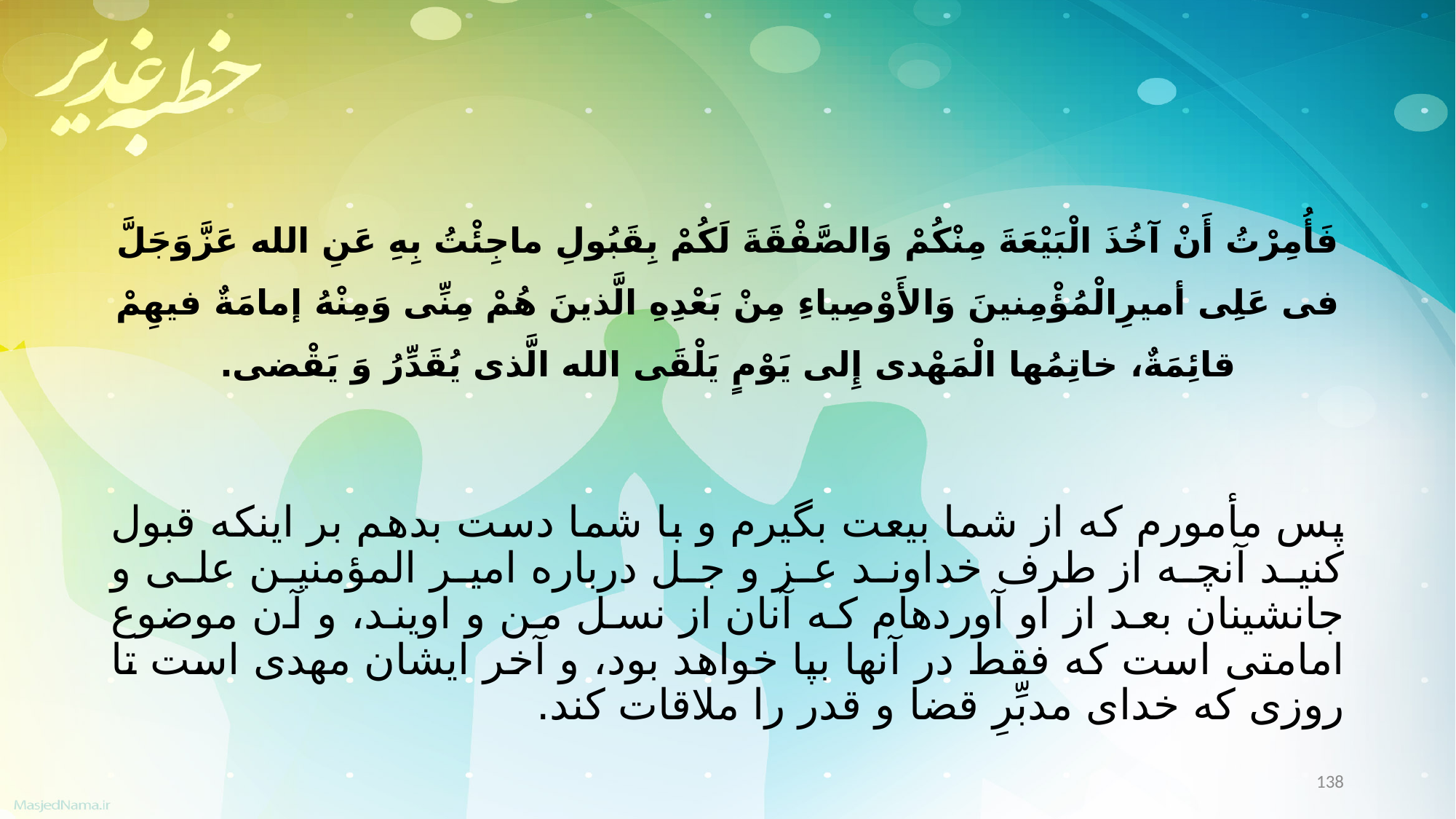

فَأُمِرْتُ أَنْ آخُذَ الْبَیْعَةَ مِنْکُمْ وَالصَّفْقَةَ لَکُمْ بِقَبُولِ ماجِئْتُ بِهِ عَنِ الله عَزَّوَجَلَّ فی عَلِی أمیرِالْمُؤْمِنینَ وَالأَوْصِیاءِ مِنْ بَعْدِهِ الَّذینَ هُمْ مِنِّی وَمِنْهُ إمامَةٌ فیهِمْ قائِمَةٌ، خاتِمُها الْمَهْدی إِلی یَوْمٍ یَلْقَی الله الَّذی یُقَدِّرُ وَ یَقْضی.
پس مأمورم که از شما بیعت بگیرم و با شما دست بدهم بر اینکه قبول کنید آنچه از طرف خداوند عز و جل درباره امیر المؤمنین على و جانشینان بعد از او آورده‏ام که آنان از نسل من و اویند، و آن موضوع امامتى است که فقط در آنها بپا خواهد بود، و آخر ایشان مهدى است تا روزى که خداى مدبِّرِ قضا و قدر را ملاقات کند.
138